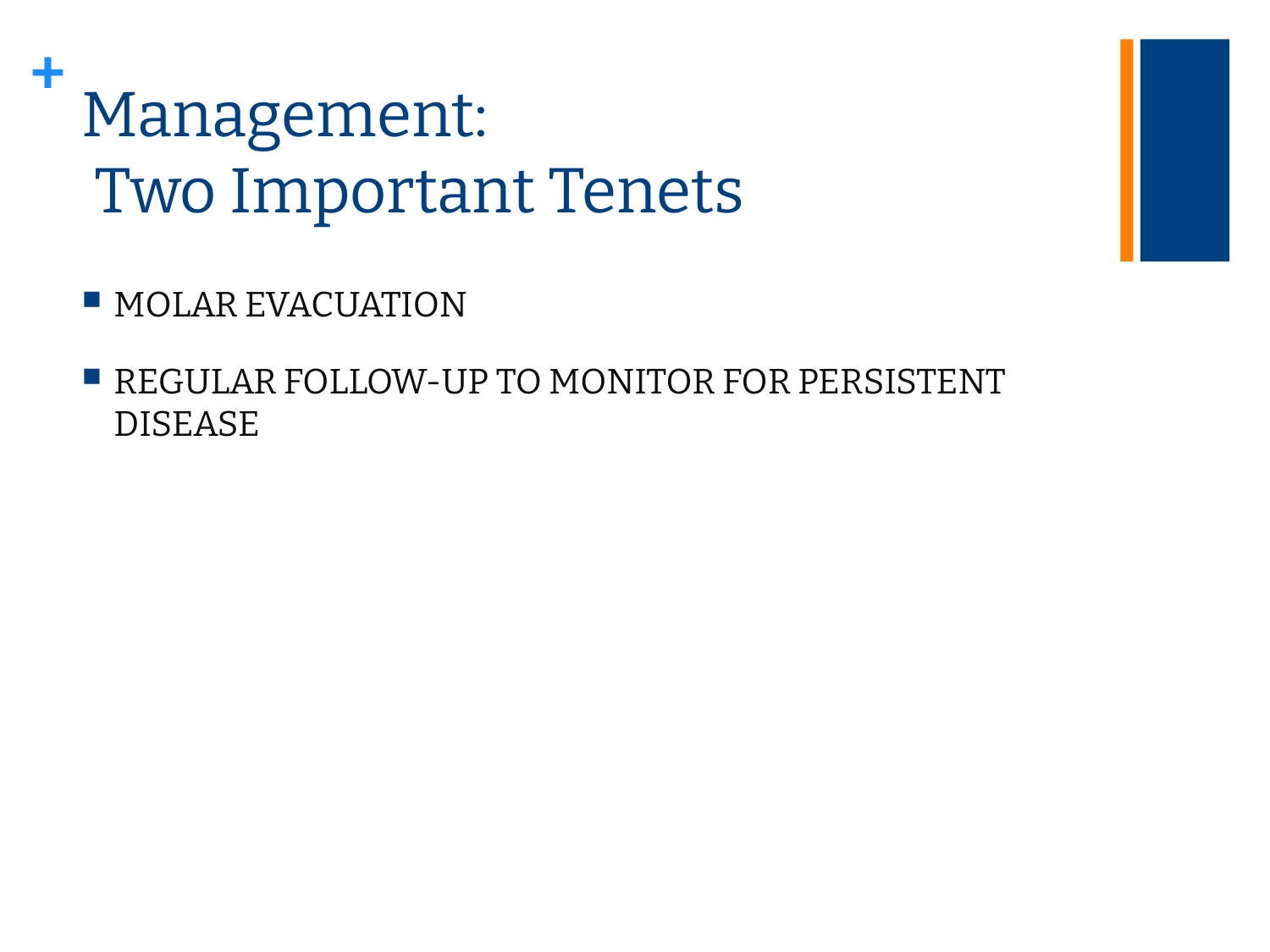

# Management: Two Important Tenets
MOLAR EVACUATION
REGULAR FOLLOW-UP TO MONITOR FOR PERSISTENT DISEASE